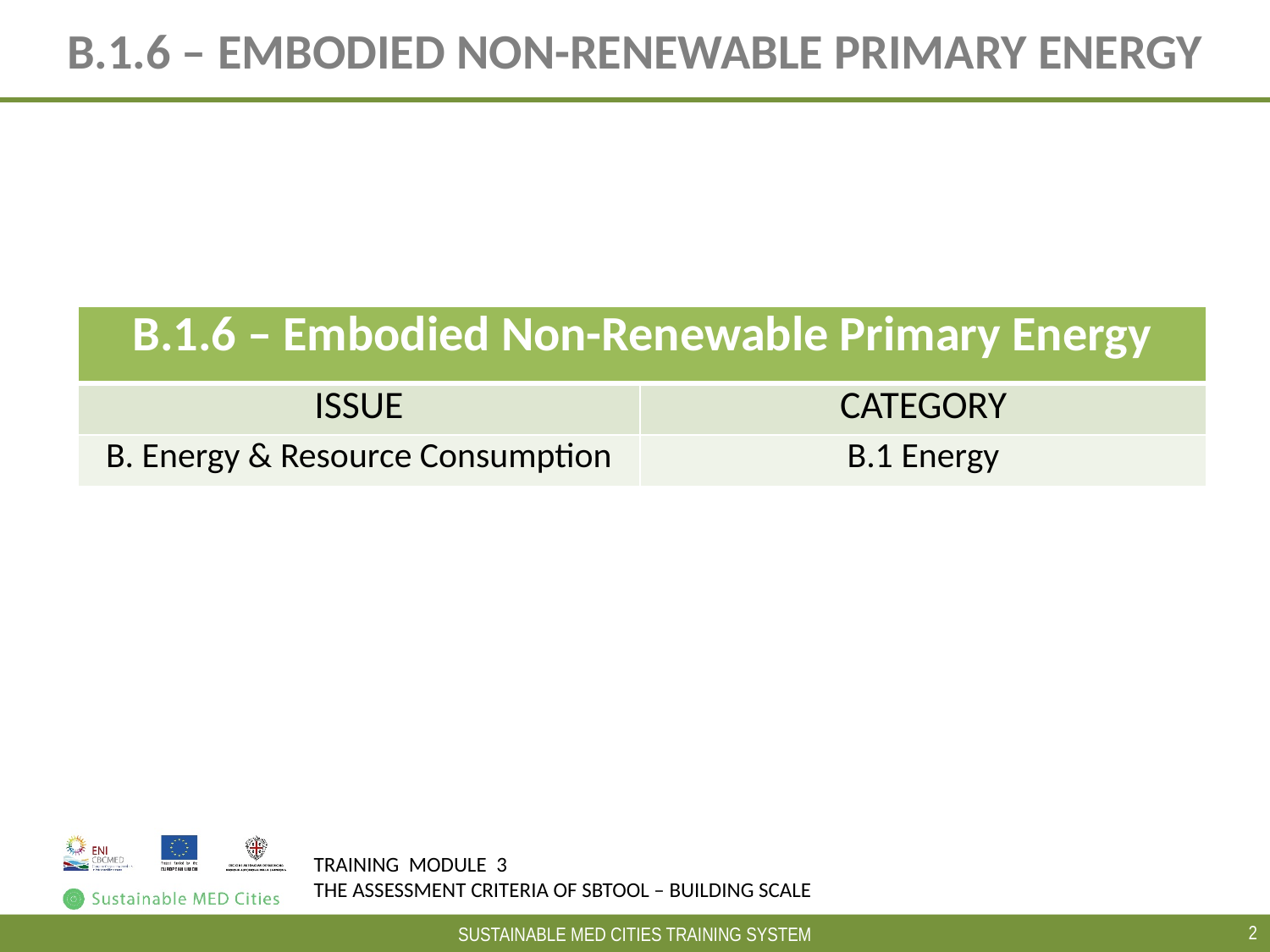

# B.1.6 – EMBODIED NON-RENEWABLE PRIMARY ENERGY

| B.1.6 – Embodied Non-Renewable Primary Energy |  |
| --- | --- |
| ISSUE | CATEGORY |
| B. Energy & Resource Consumption | B.1 Energy |
2